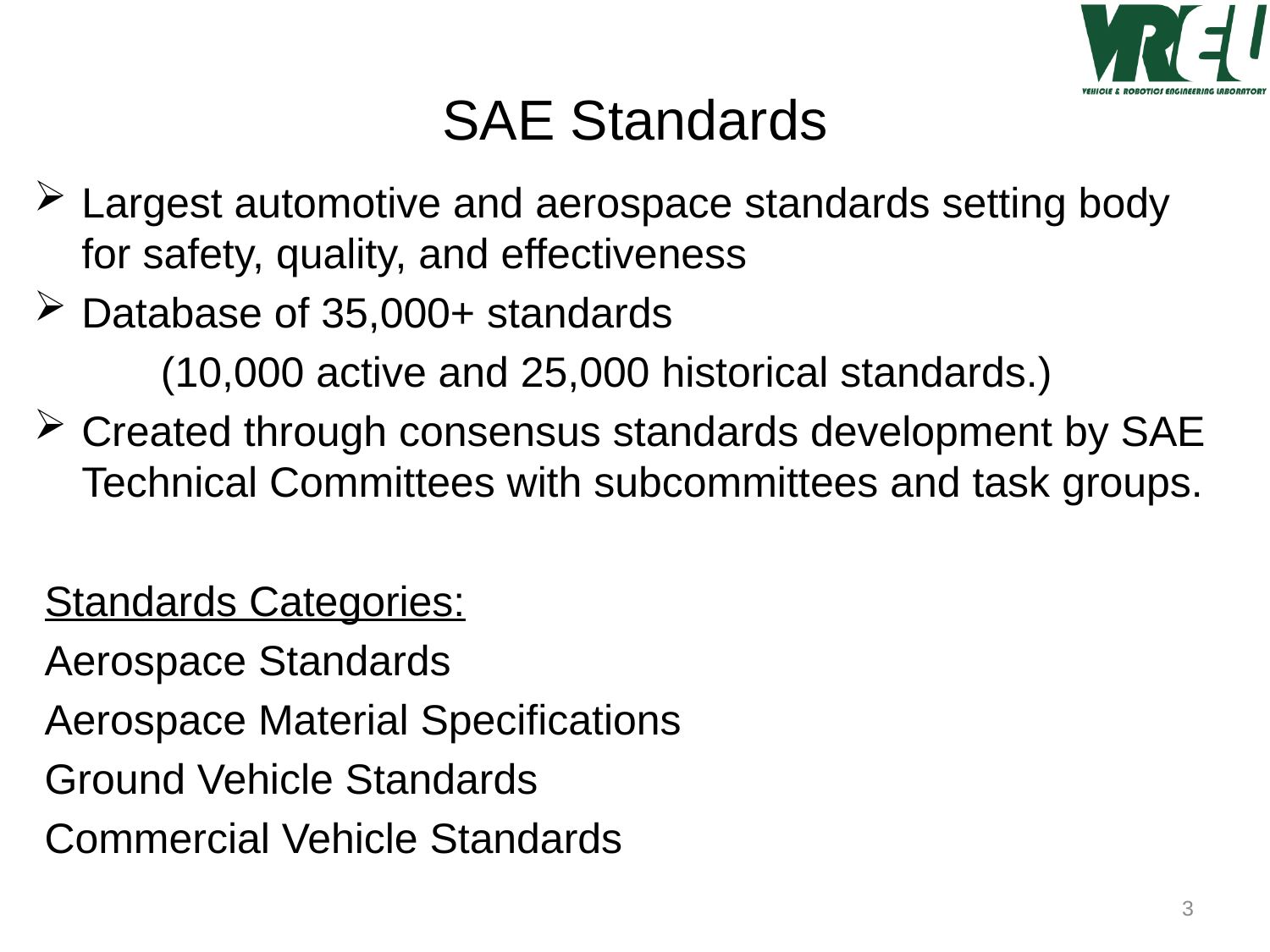

# SAE Standards
Largest automotive and aerospace standards setting body for safety, quality, and effectiveness
Database of 35,000+ standards
	(10,000 active and 25,000 historical standards.)
Created through consensus standards development by SAE Technical Committees with subcommittees and task groups.
Standards Categories:
Aerospace Standards
Aerospace Material Specifications
Ground Vehicle Standards
Commercial Vehicle Standards
3